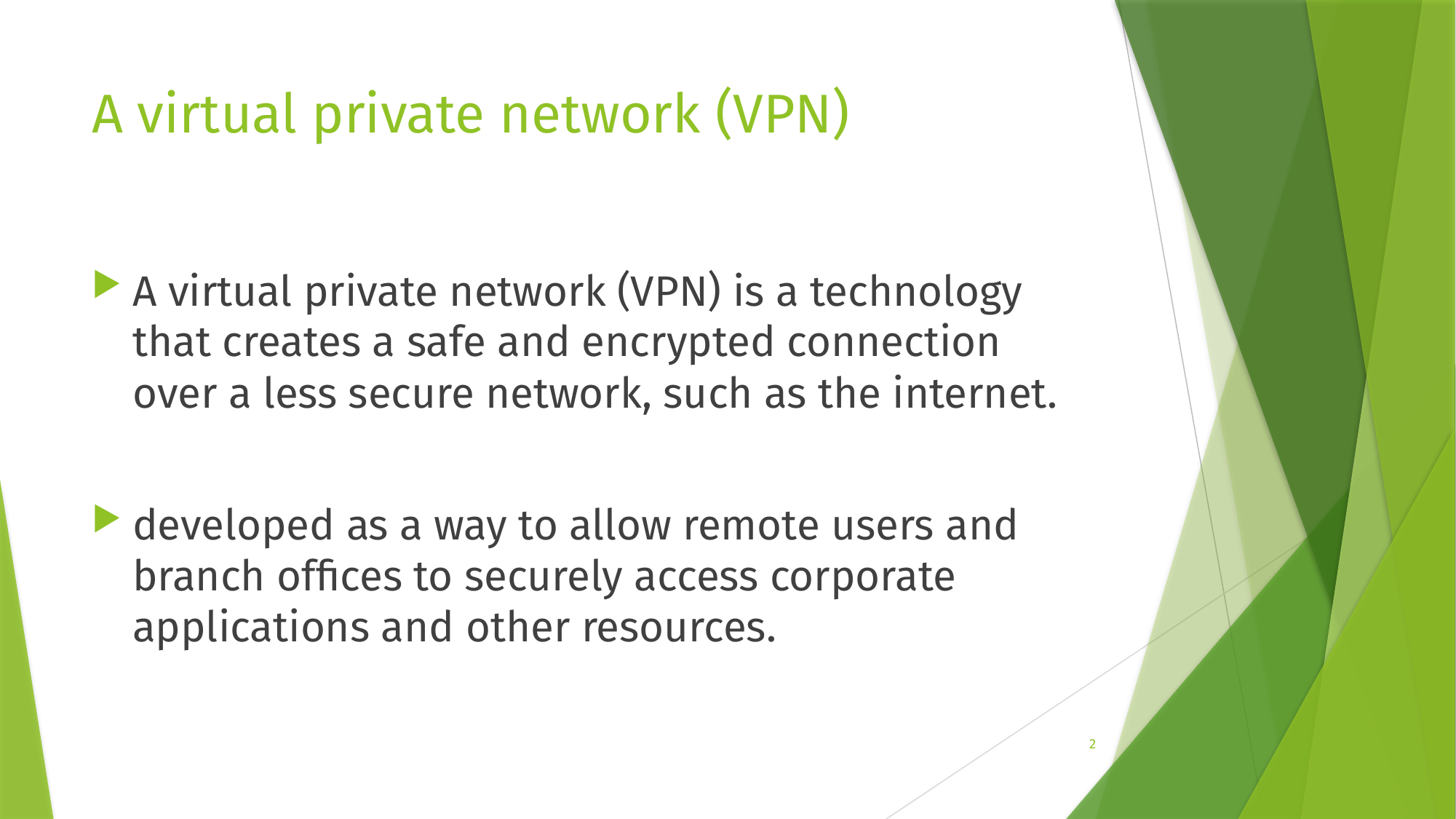

# A virtual private network (VPN)
A virtual private network (VPN) is a technology that creates a safe and encrypted connection over a less secure network, such as the internet.

developed as a way to allow remote users and branch offices to securely access corporate applications and other resources.
2